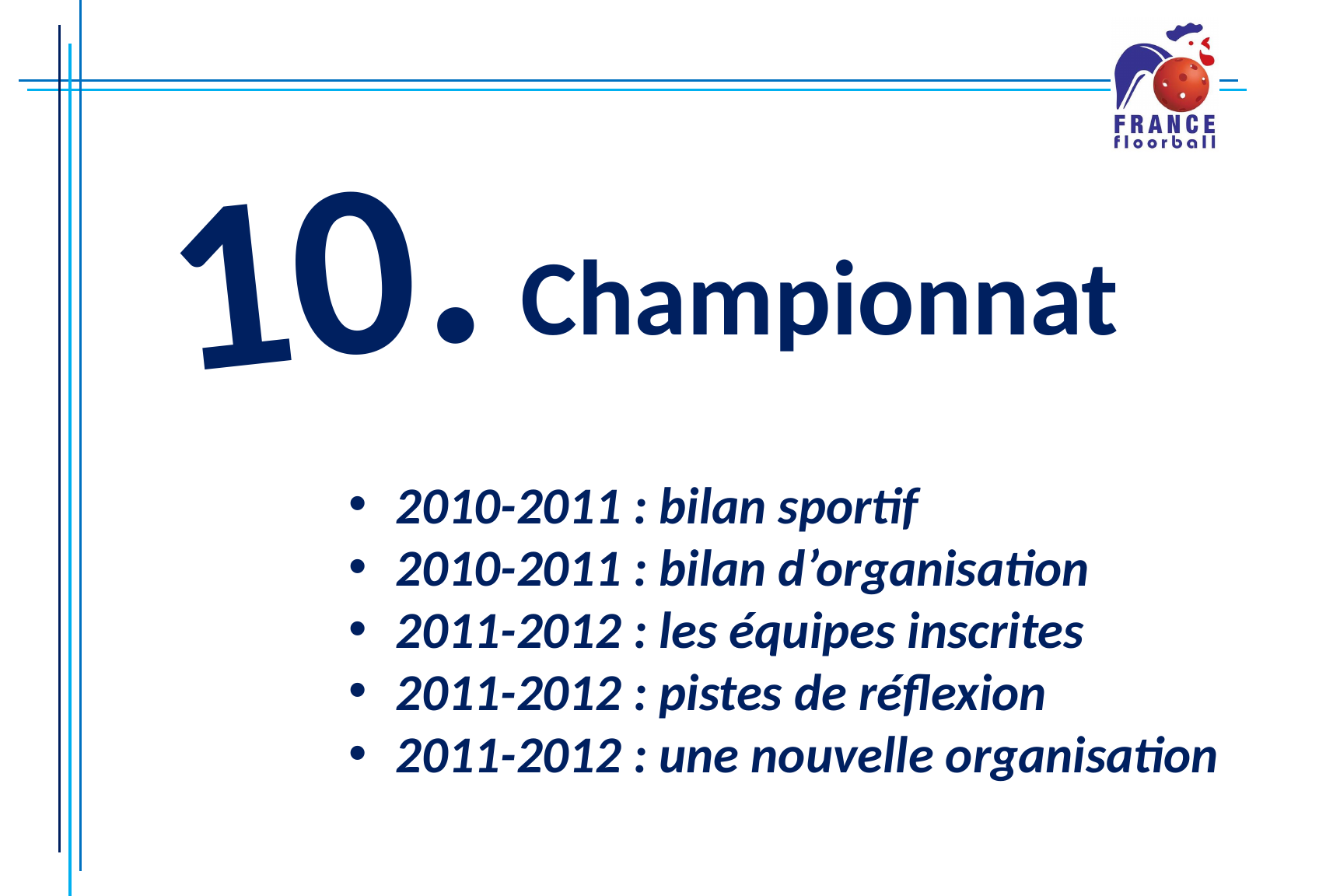

10.
# Championnat
2010-2011 : bilan sportif
2010-2011 : bilan d’organisation
2011-2012 : les équipes inscrites
2011-2012 : pistes de réflexion
2011-2012 : une nouvelle organisation